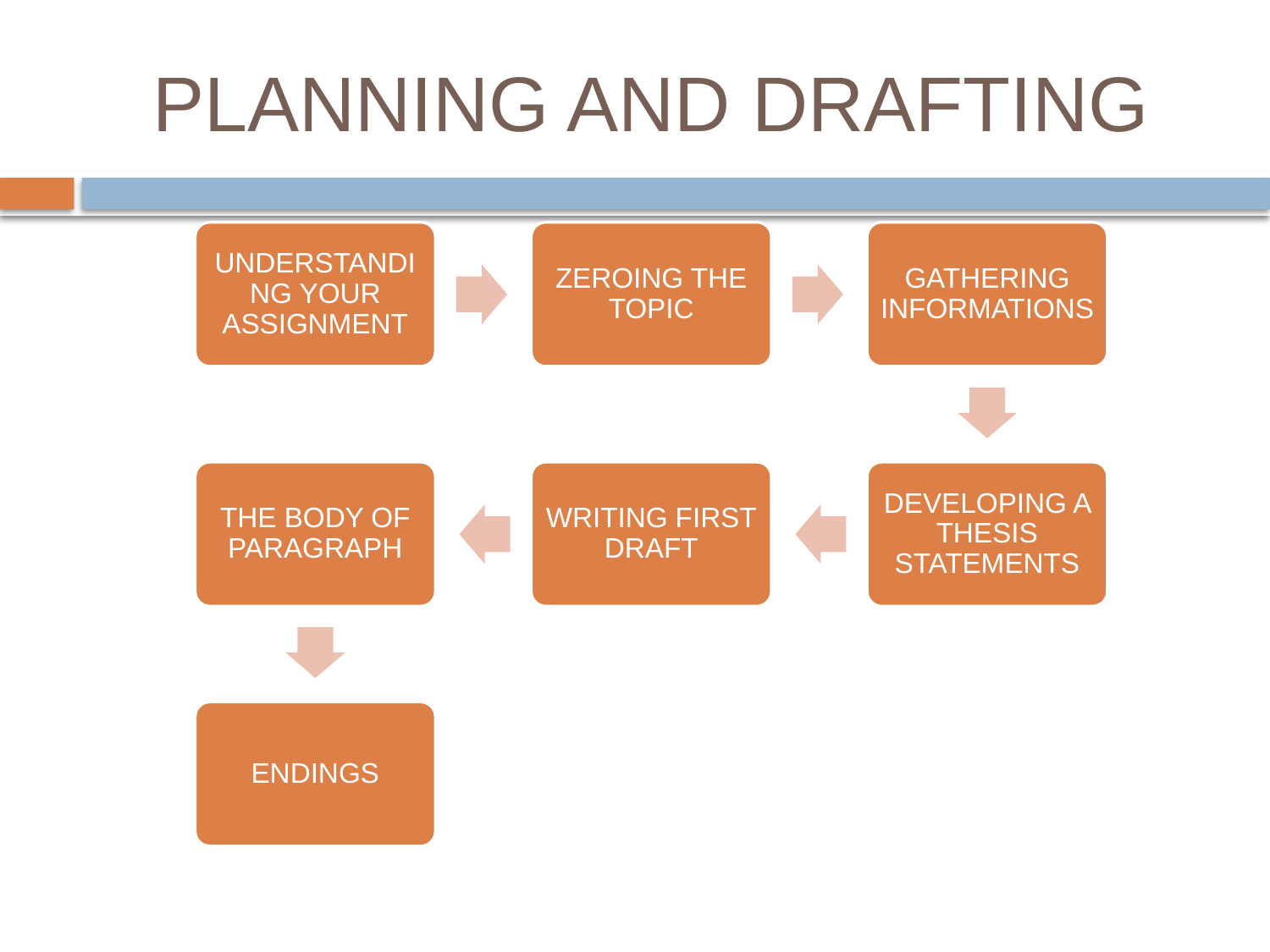

# PLANNING AND DRAFTING
UNDERSTANDING YOUR ASSIGNMENT

ZEROING THE TOPIC

GATHERING INFORMATIONS

DEVELOPING A THESIS STATEMENTS

WRITING FIRST DRAFT

THE BODY OF PARAGRAPH

ENDINGS